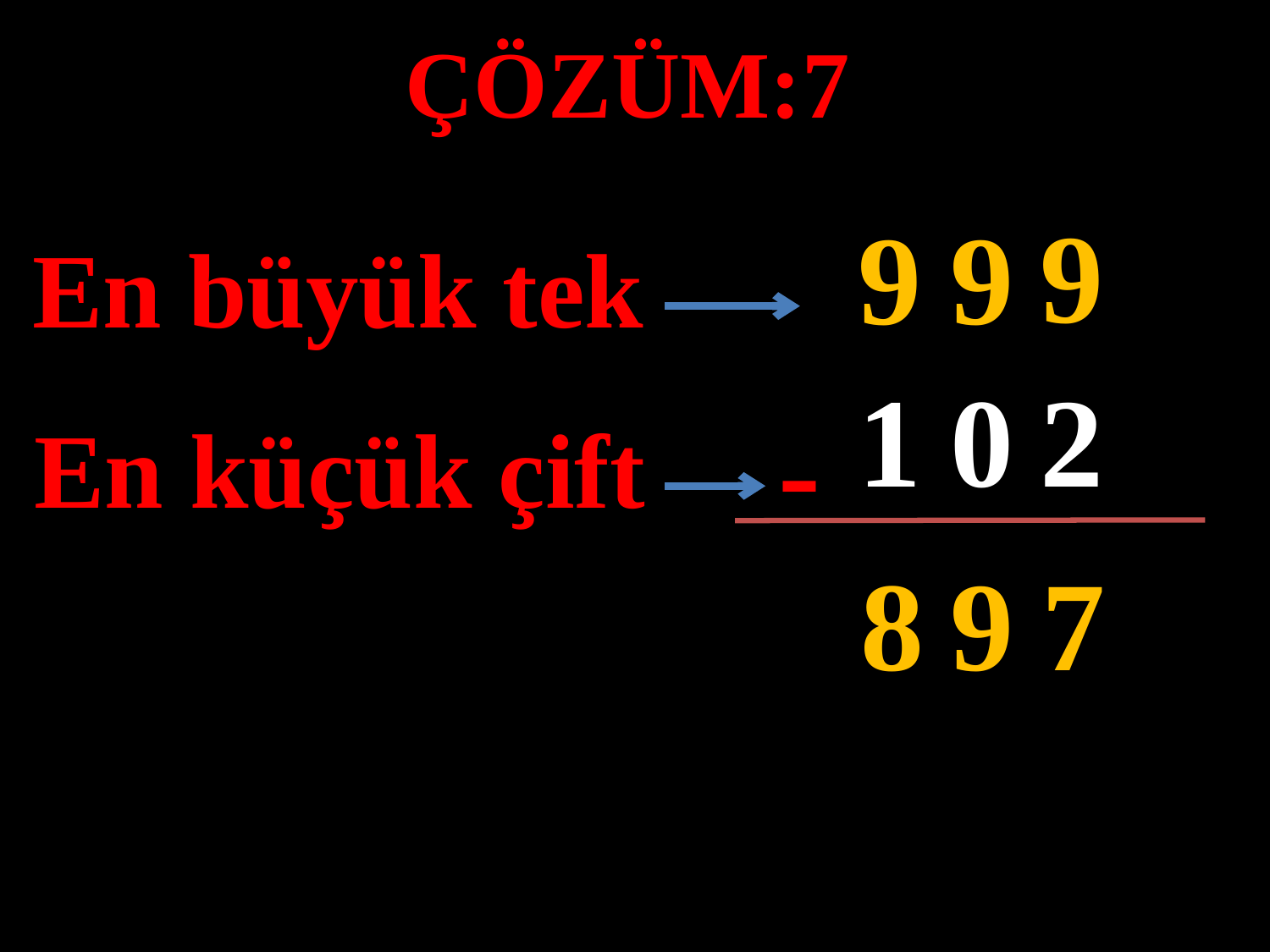

ÇÖZÜM:7
9
9
9
En büyük tek
#
0
1
2
-
En küçük çift
8
7
9